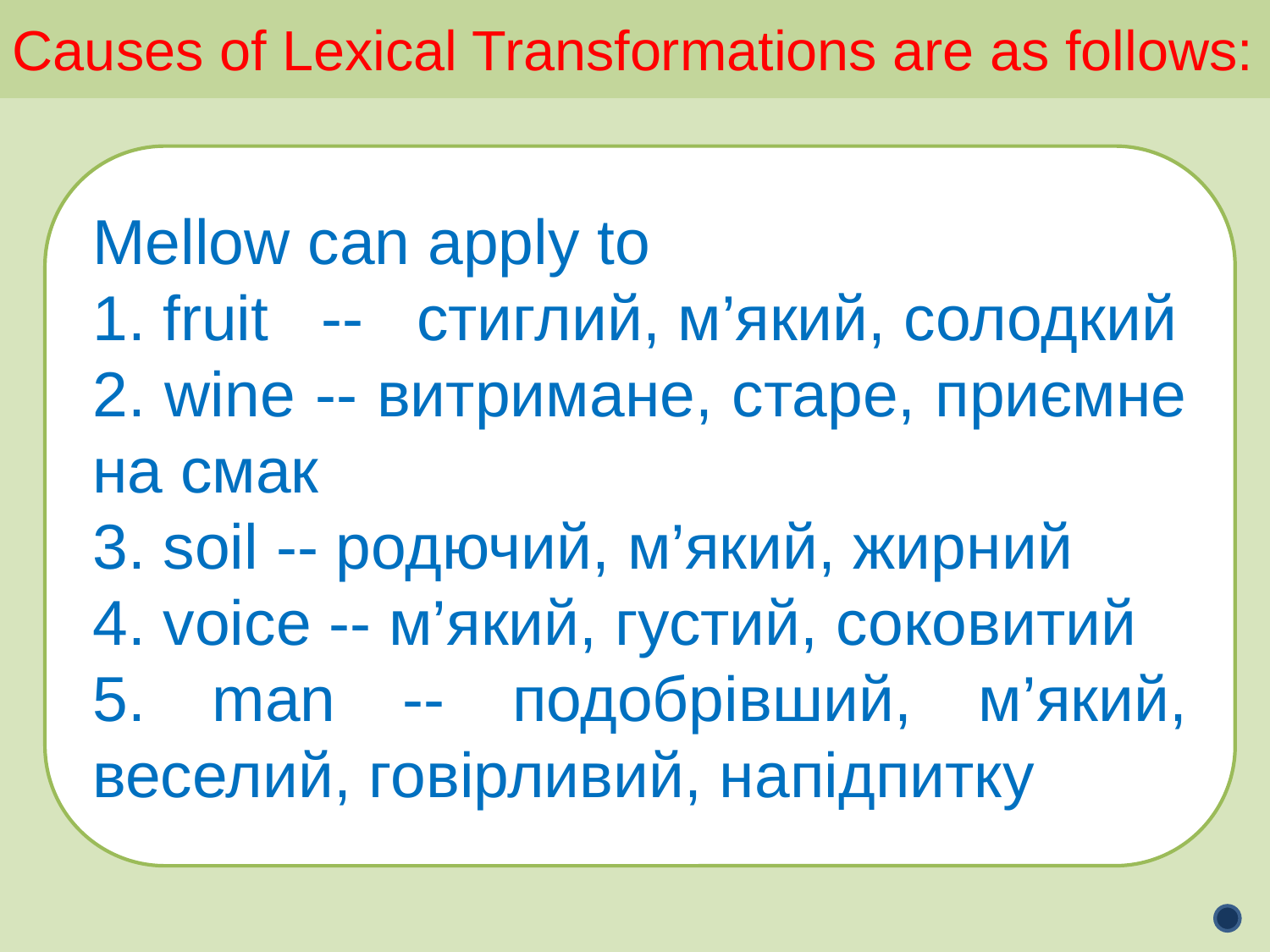

Causes of Lexical Transformations are as follows:
Mellow can apply to
1. fruit   --   стиглий, м’який, солодкий
2. wine -- витримане, старе, приємне на смак
3. soil -- родючий, м’який, жирний
4. voice -- м’який, густий, соковитий
5. man -- подобрівший, м’який, веселий, говірливий, напідпитку